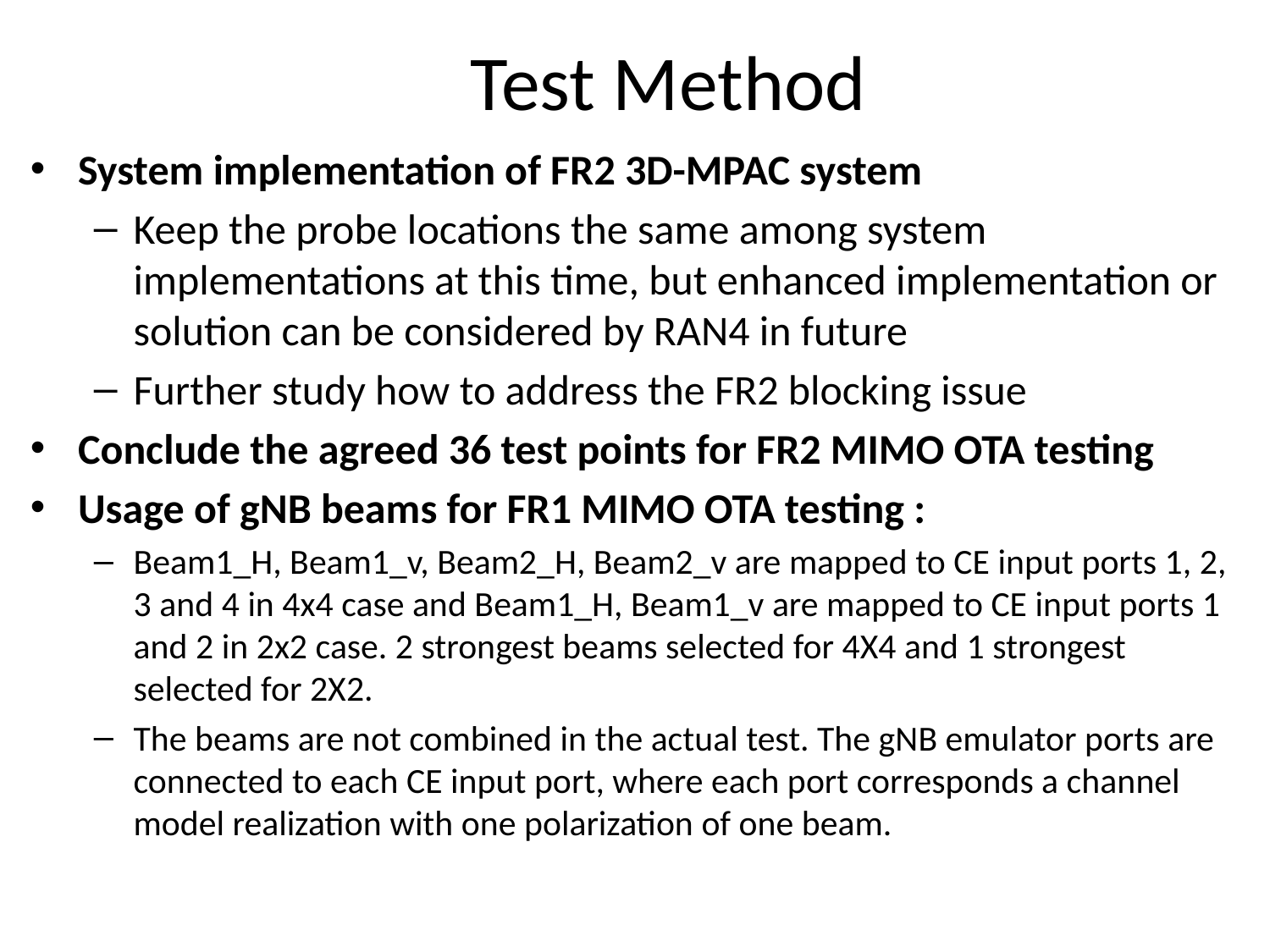

# Test Method
System implementation of FR2 3D-MPAC system
Keep the probe locations the same among system implementations at this time, but enhanced implementation or solution can be considered by RAN4 in future
Further study how to address the FR2 blocking issue
Conclude the agreed 36 test points for FR2 MIMO OTA testing
Usage of gNB beams for FR1 MIMO OTA testing :
Beam1_H, Beam1_v, Beam2_H, Beam2_v are mapped to CE input ports 1, 2, 3 and 4 in 4x4 case and Beam1_H, Beam1_v are mapped to CE input ports 1 and 2 in 2x2 case. 2 strongest beams selected for 4X4 and 1 strongest selected for 2X2.
The beams are not combined in the actual test. The gNB emulator ports are connected to each CE input port, where each port corresponds a channel model realization with one polarization of one beam.